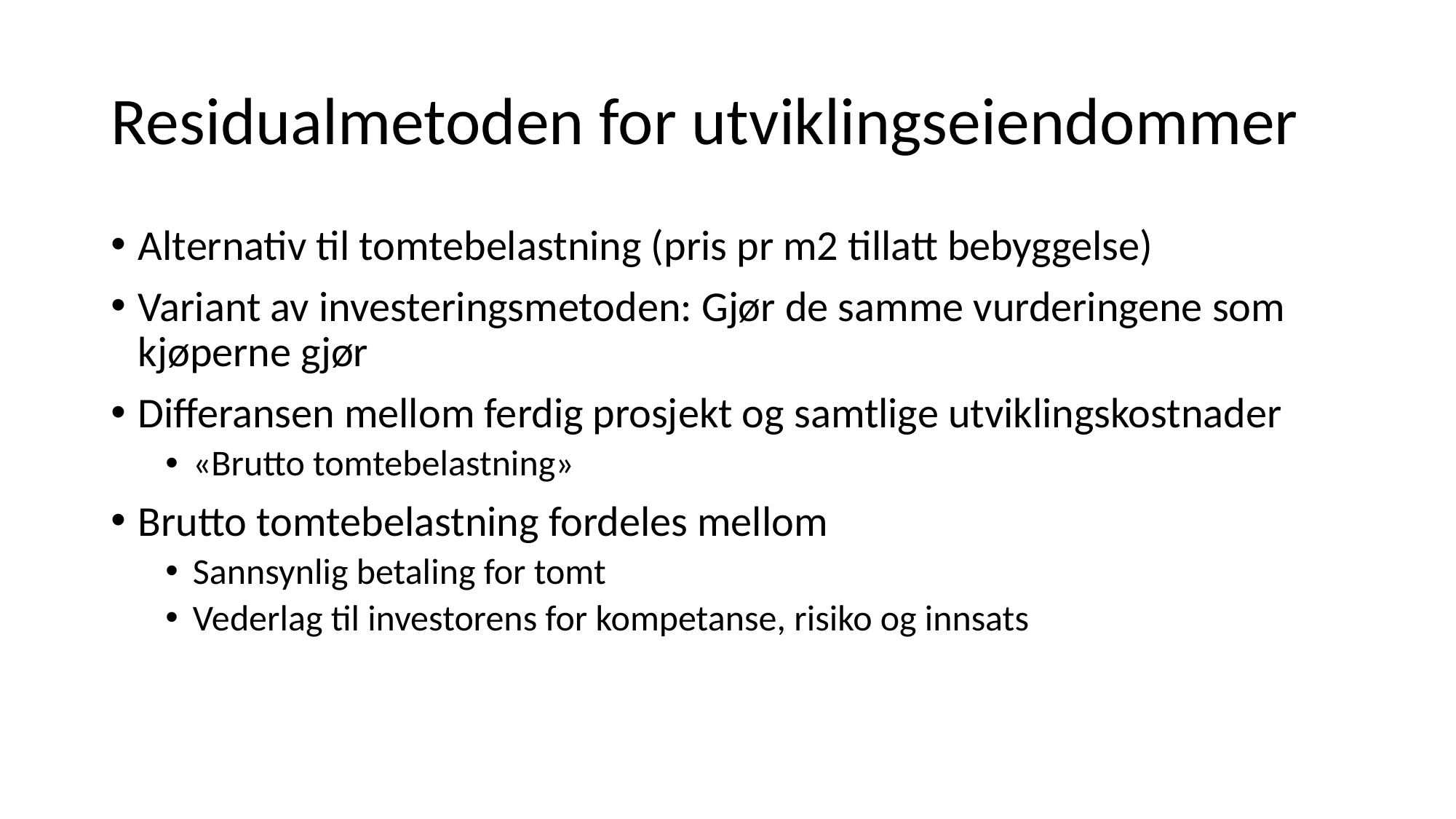

# Residualmetoden for utviklingseiendommer
Alternativ til tomtebelastning (pris pr m2 tillatt bebyggelse)
Variant av investeringsmetoden: Gjør de samme vurderingene som kjøperne gjør
Differansen mellom ferdig prosjekt og samtlige utviklingskostnader
«Brutto tomtebelastning»
Brutto tomtebelastning fordeles mellom
Sannsynlig betaling for tomt
Vederlag til investorens for kompetanse, risiko og innsats